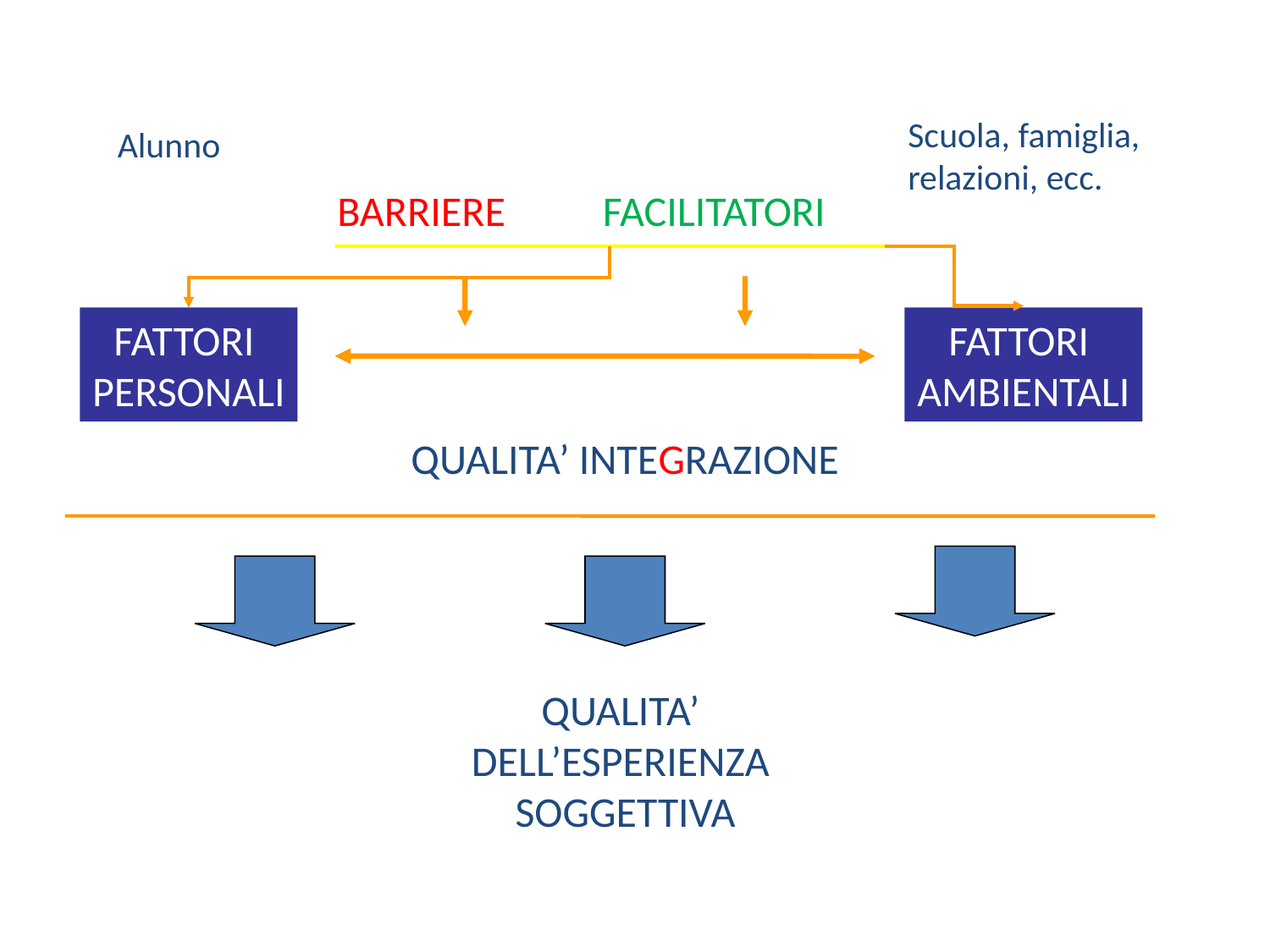

Scuola, famiglia,
relazioni, ecc.
Alunno
BARRIERE
FACILITATORI

FATTORI
PERSONALI
FATTORI
AMBIENTALI

QUALITA’ INTEGRAZIONE

QUALITA’
DELL’ESPERIENZA
SOGGETTIVA